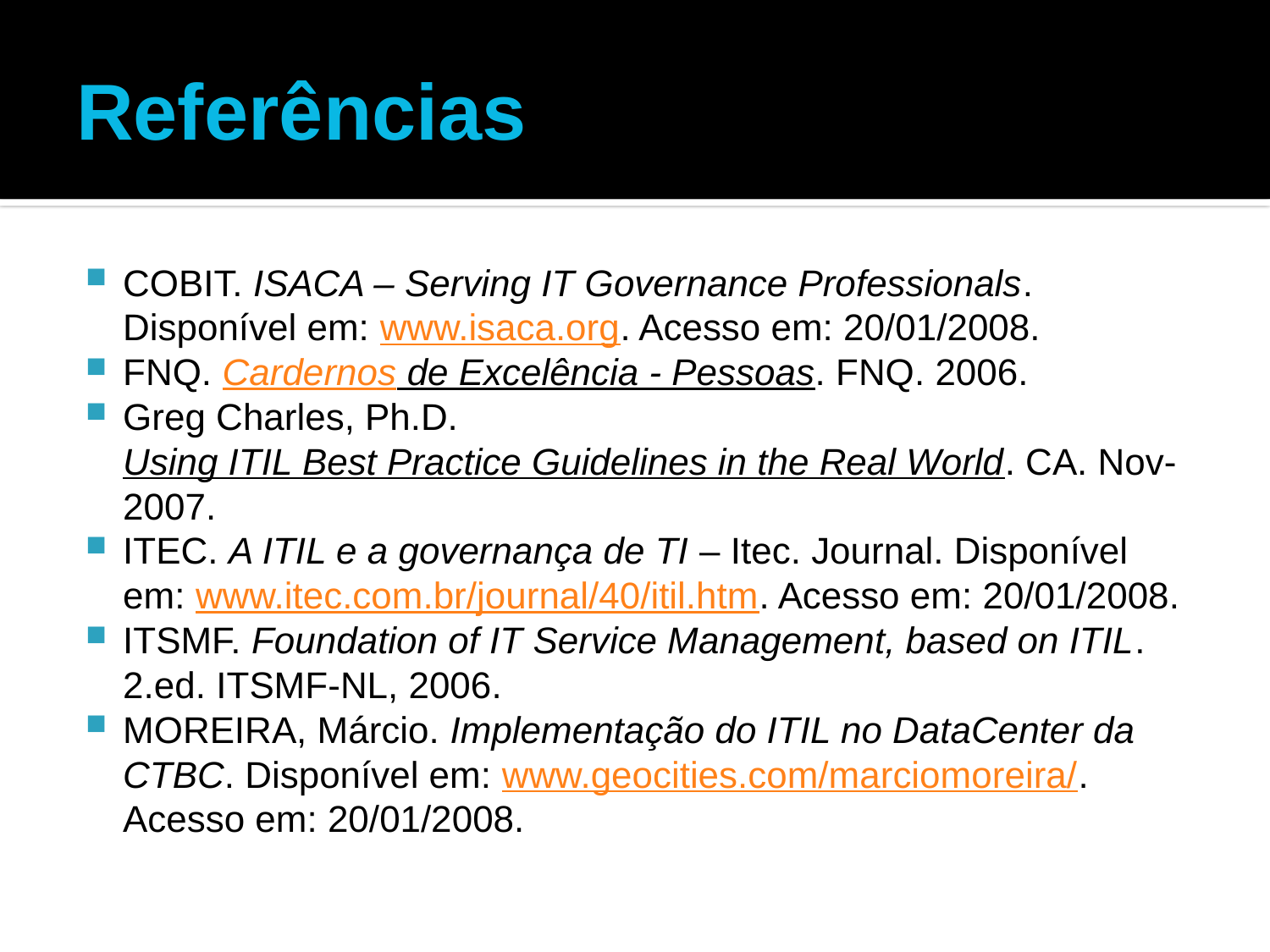

# Referências
COBIT. ISACA – Serving IT Governance Professionals. Disponível em: www.isaca.org. Acesso em: 20/01/2008.
FNQ. Cardernos de Excelência - Pessoas. FNQ. 2006.
Greg Charles, Ph.D. Using ITIL Best Practice Guidelines in the Real World. CA. Nov-2007.
ITEC. A ITIL e a governança de TI – Itec. Journal. Disponível em: www.itec.com.br/journal/40/itil.htm. Acesso em: 20/01/2008.
ITSMF. Foundation of IT Service Management, based on ITIL. 2.ed. ITSMF-NL, 2006.
MOREIRA, Márcio. Implementação do ITIL no DataCenter da CTBC. Disponível em: www.geocities.com/marciomoreira/. Acesso em: 20/01/2008.